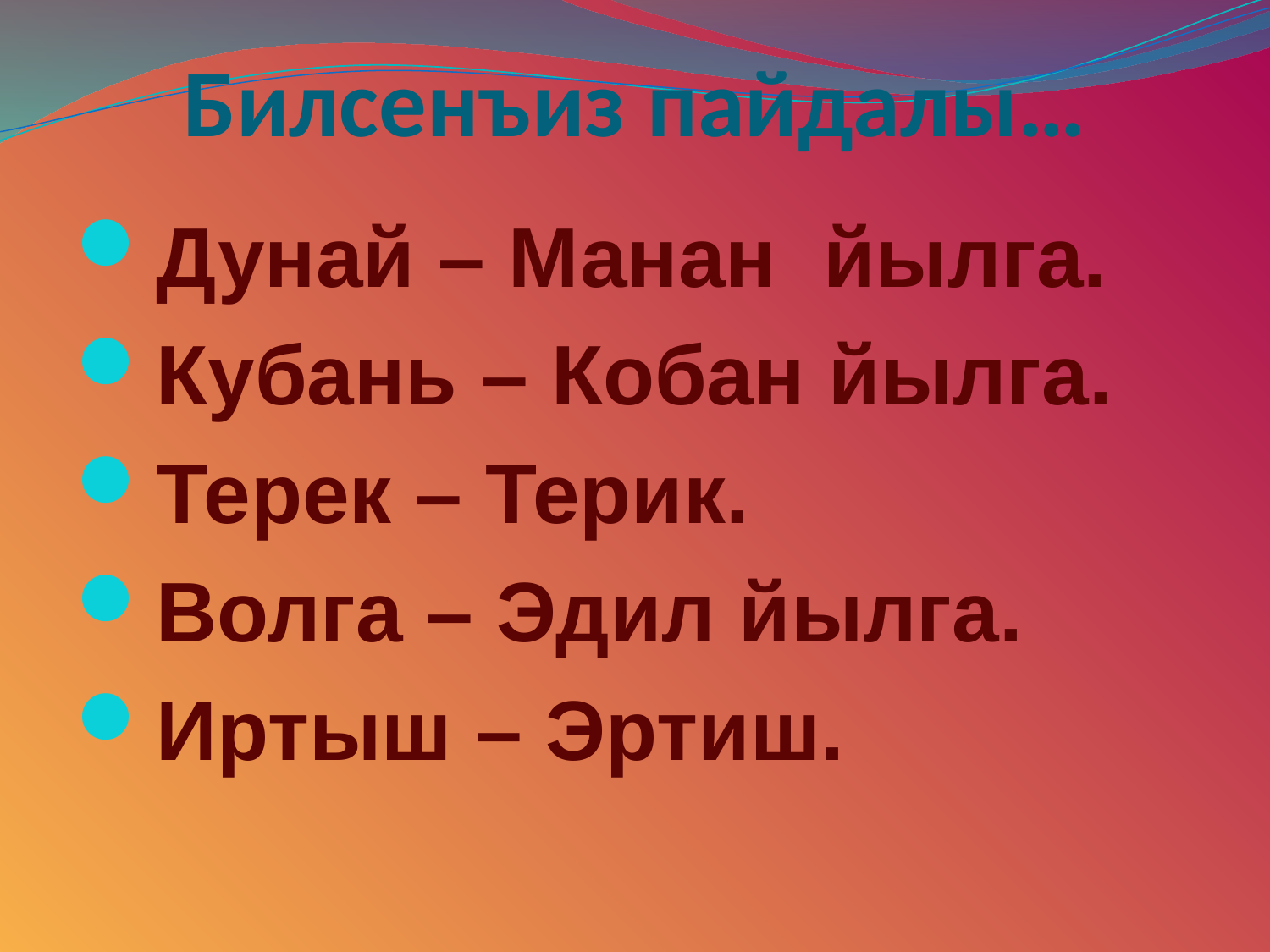

# Билсенъиз пайдалы…
Дунай – Манан  йылга.
Кубань – Кобан йылга.
Терек – Терик.
Волга – Эдил йылга.
Иртыш – Эртиш.